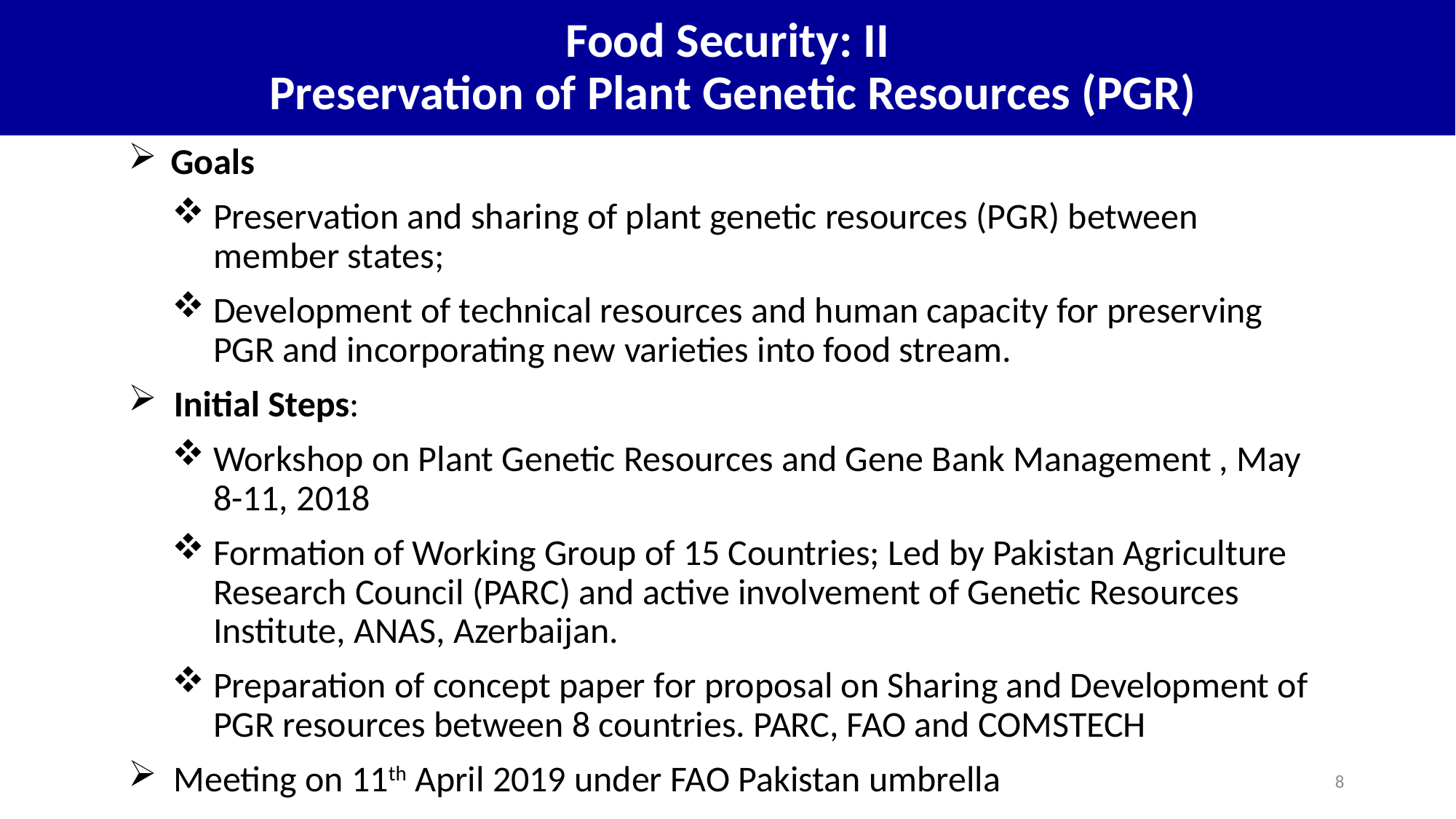

# Food Security: II Preservation of Plant Genetic Resources (PGR)
Goals
Preservation and sharing of plant genetic resources (PGR) between member states;
Development of technical resources and human capacity for preserving PGR and incorporating new varieties into food stream.
  Initial Steps:
Workshop on Plant Genetic Resources and Gene Bank Management , May 8-11, 2018
Formation of Working Group of 15 Countries; Led by Pakistan Agriculture Research Council (PARC) and active involvement of Genetic Resources Institute, ANAS, Azerbaijan.
Preparation of concept paper for proposal on Sharing and Development of PGR resources between 8 countries. PARC, FAO and COMSTECH
  Meeting on 11th April 2019 under FAO Pakistan umbrella
8